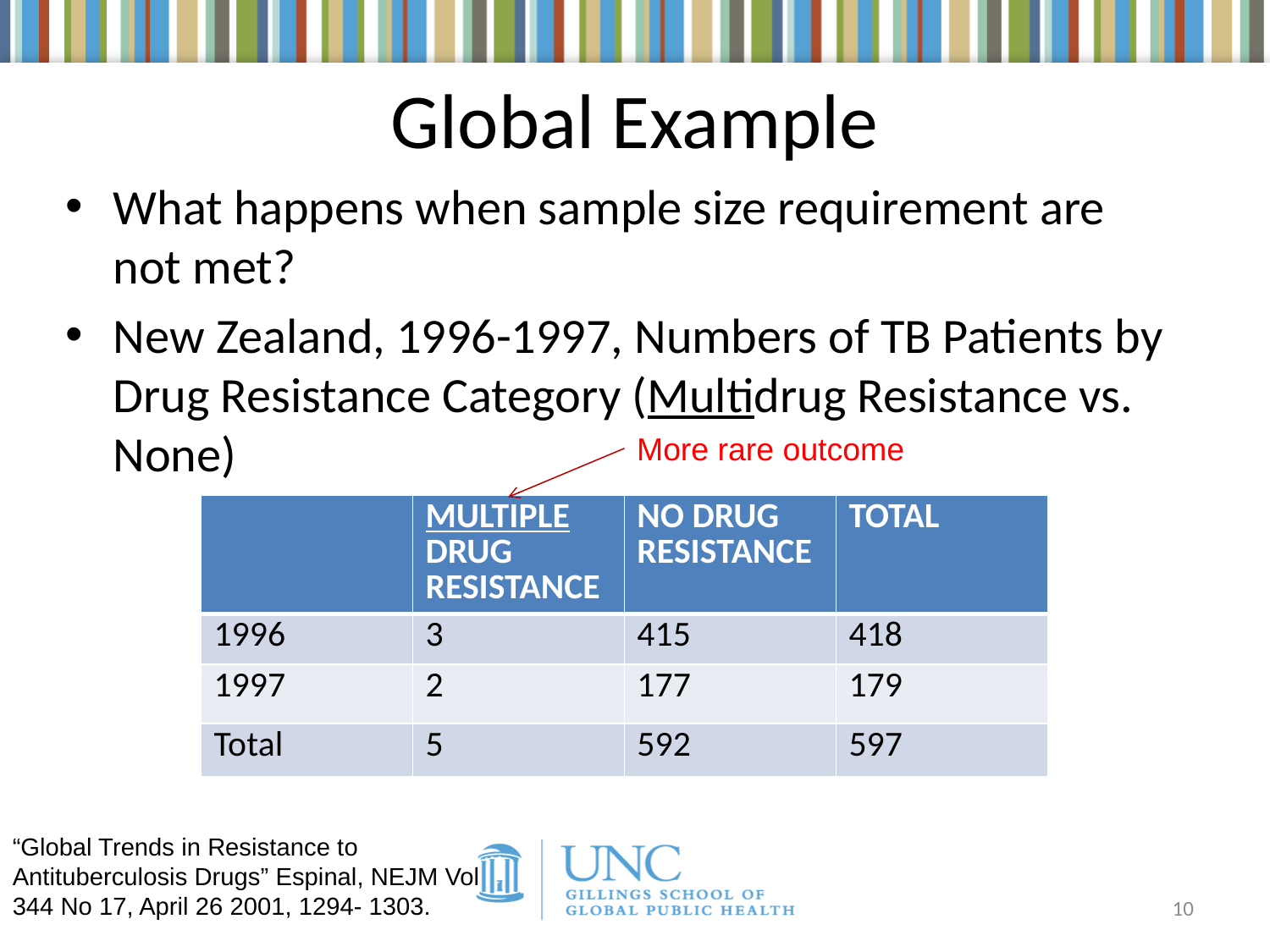

# Global Example
What happens when sample size requirement are not met?
New Zealand, 1996-1997, Numbers of TB Patients by Drug Resistance Category (Multidrug Resistance vs. None)
More rare outcome
|  | MULTIPLE DRUG RESISTANCE | NO DRUG RESISTANCE | TOTAL |
| --- | --- | --- | --- |
| 1996 | 3 | 415 | 418 |
| 1997 | 2 | 177 | 179 |
| Total | 5 | 592 | 597 |
“Global Trends in Resistance to Antituberculosis Drugs” Espinal, NEJM Vol 344 No 17, April 26 2001, 1294- 1303.
10